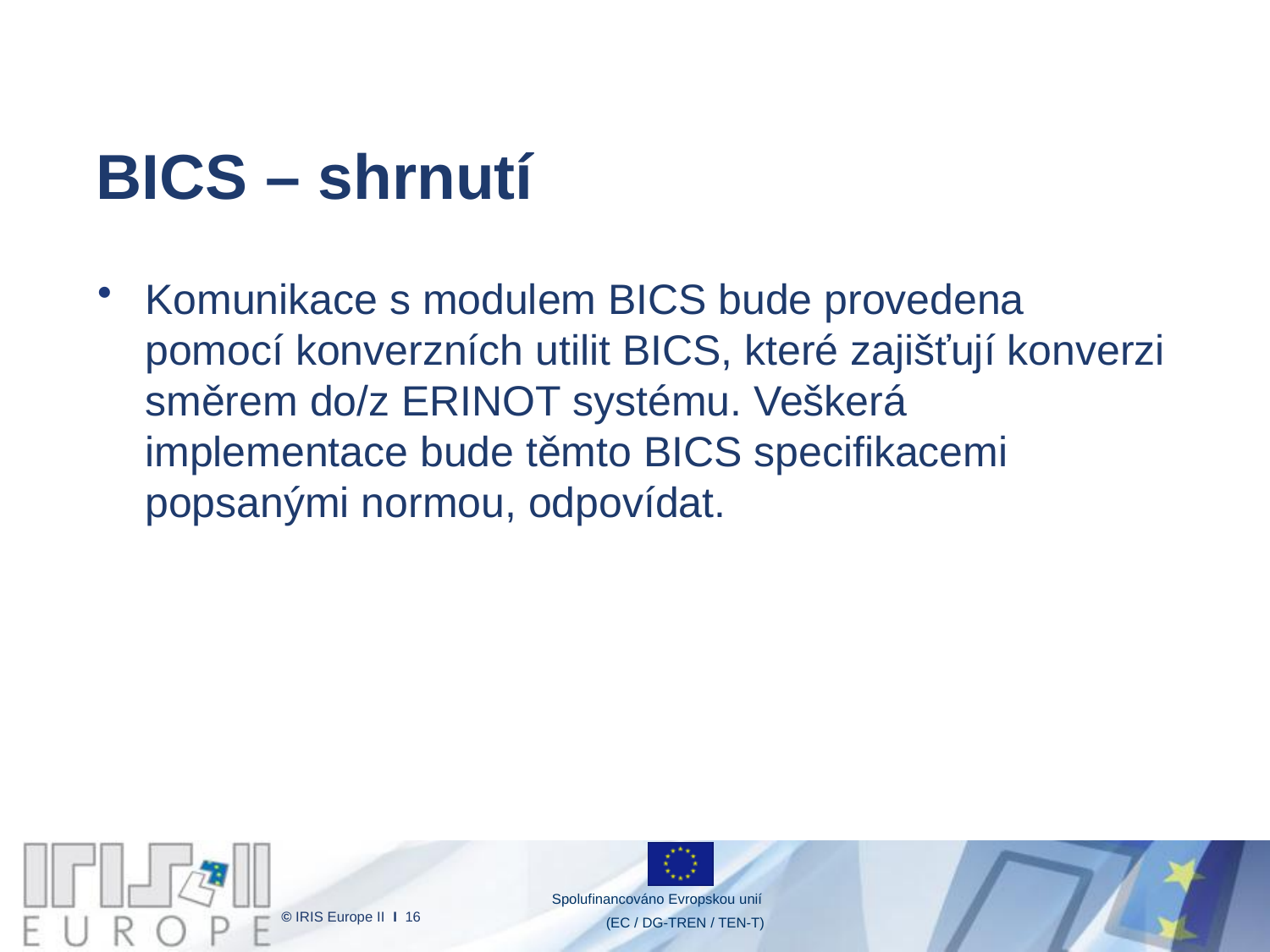

# BICS – shrnutí
Komunikace s modulem BICS bude provedena pomocí konverzních utilit BICS, které zajišťují konverzi směrem do/z ERINOT systému. Veškerá implementace bude těmto BICS specifikacemi popsanými normou, odpovídat.